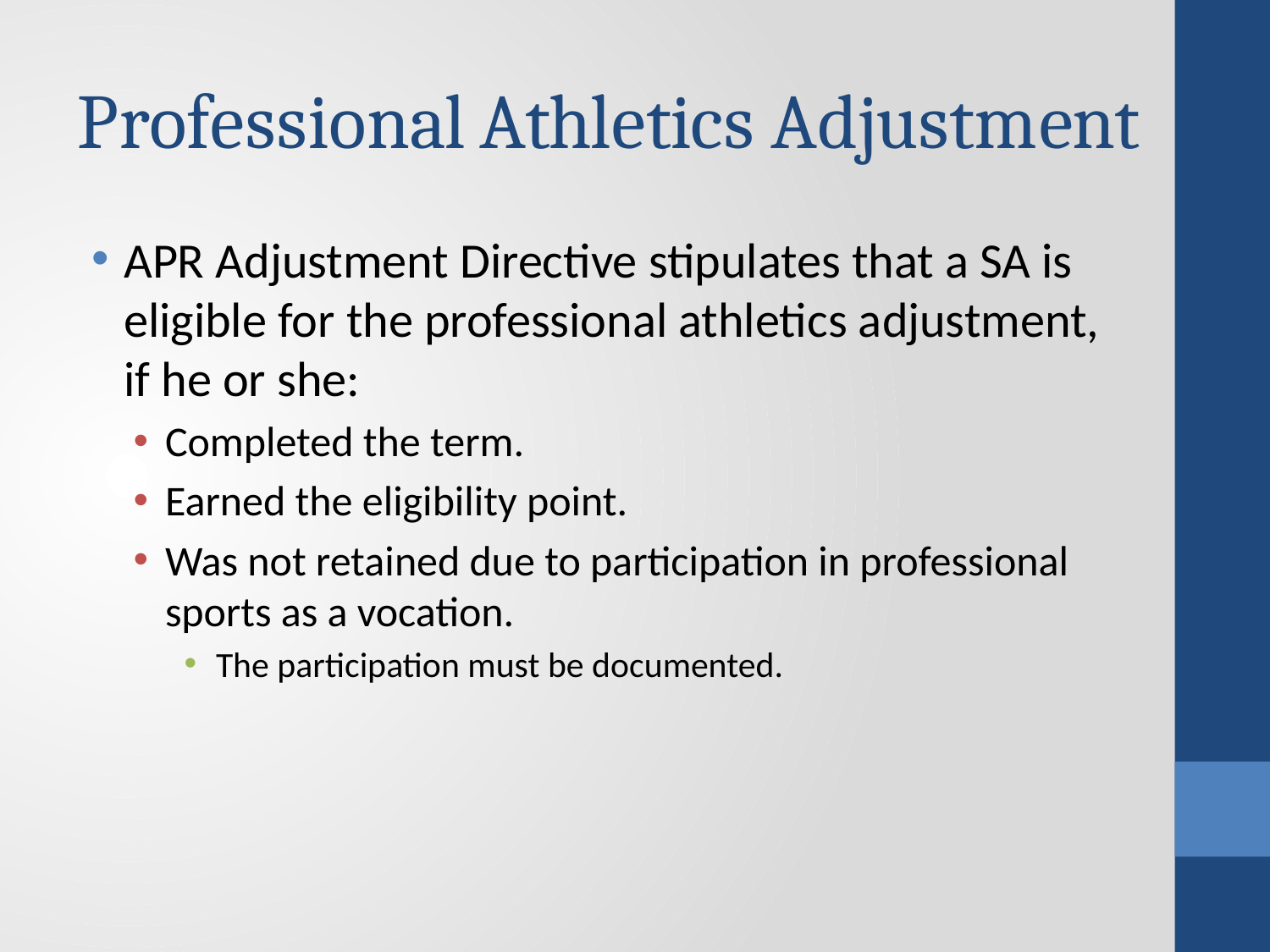

# Professional Athletics Adjustment
APR Adjustment Directive stipulates that a SA is eligible for the professional athletics adjustment, if he or she:
Completed the term.
Earned the eligibility point.
Was not retained due to participation in professional sports as a vocation.
The participation must be documented.